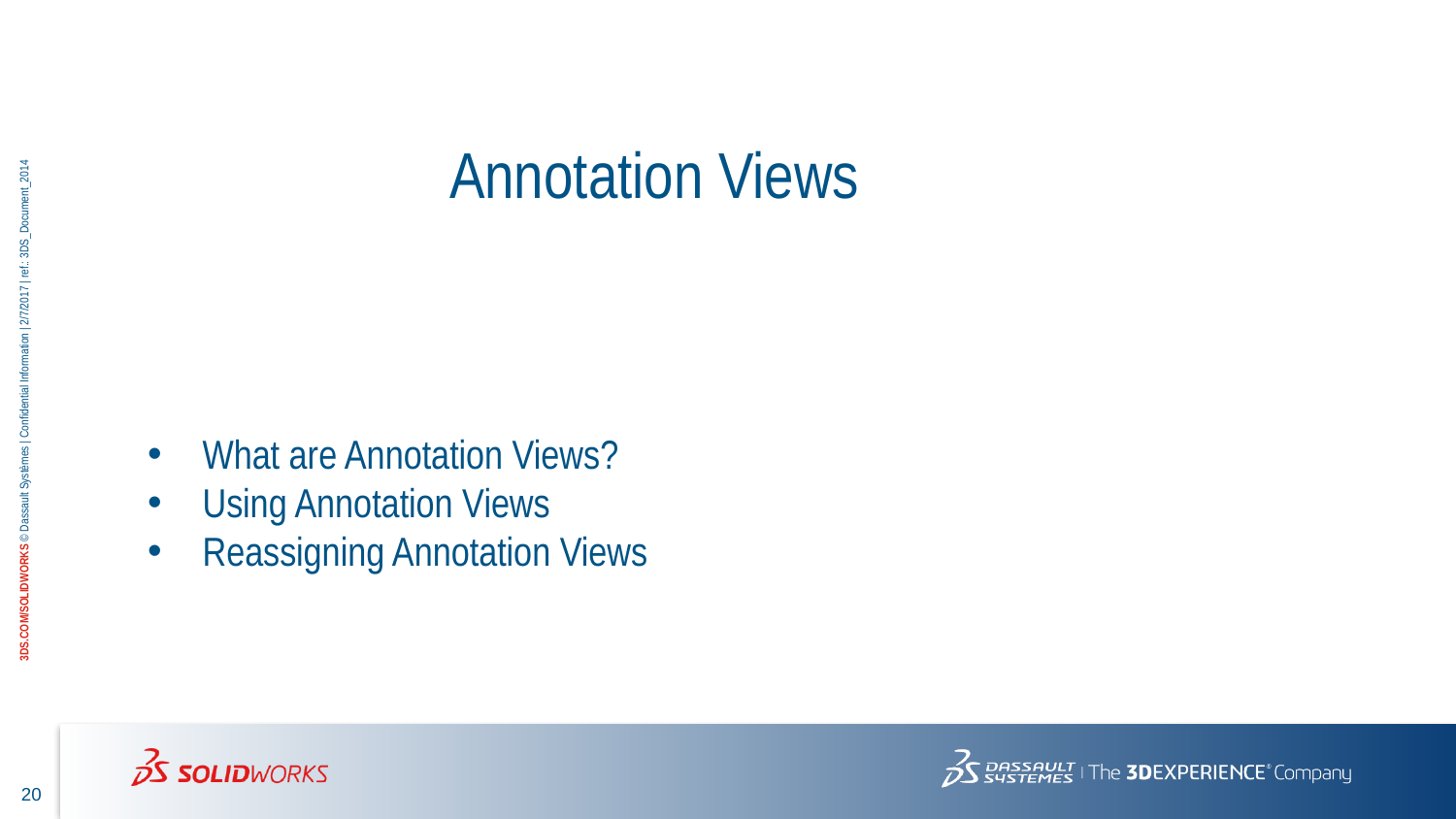

Annotation Views
What are Annotation Views?
Using Annotation Views
Reassigning Annotation Views